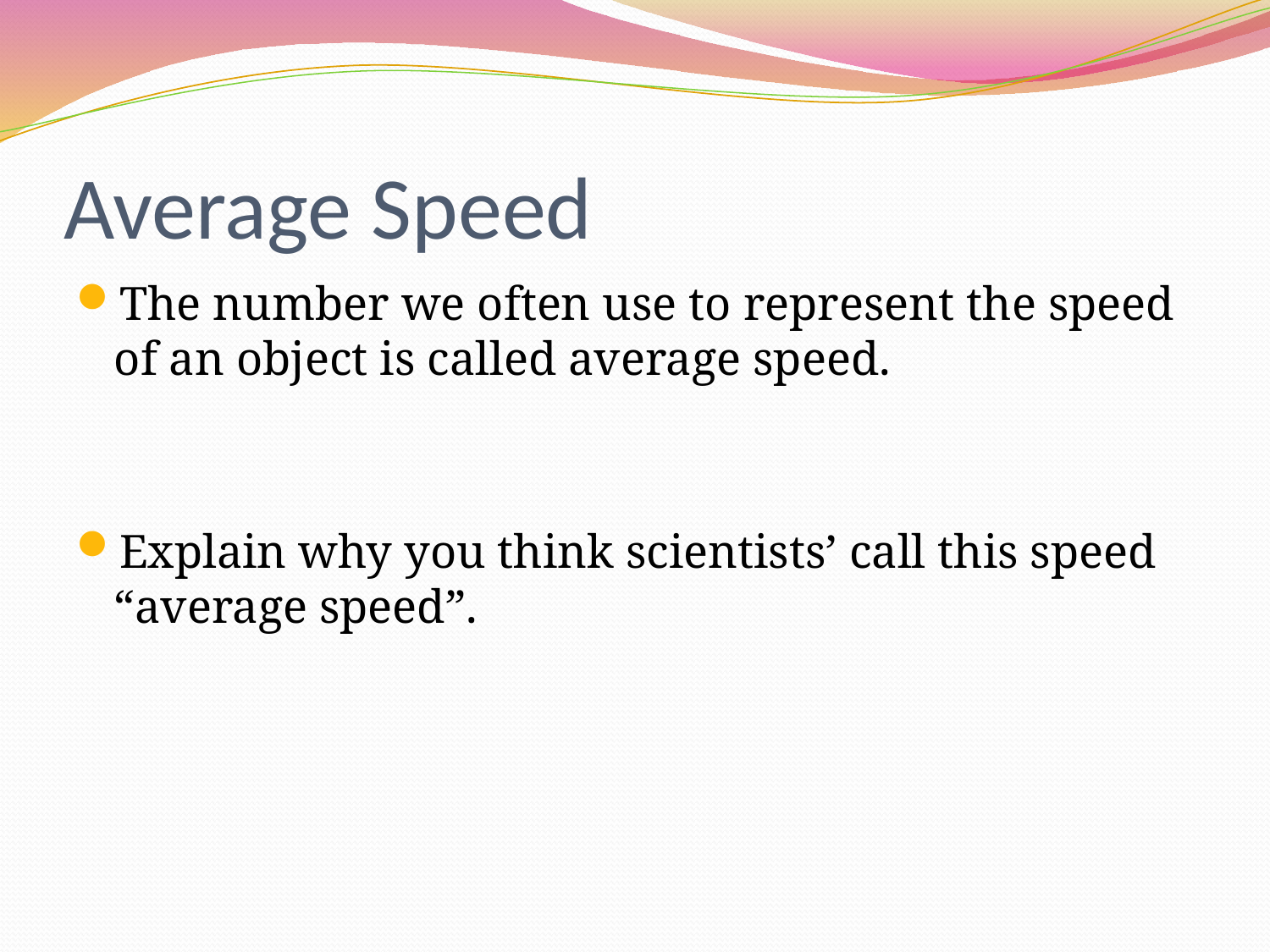

# Average Speed
The number we often use to represent the speed of an object is called average speed.

Explain why you think scientists’ call this speed “average speed”.